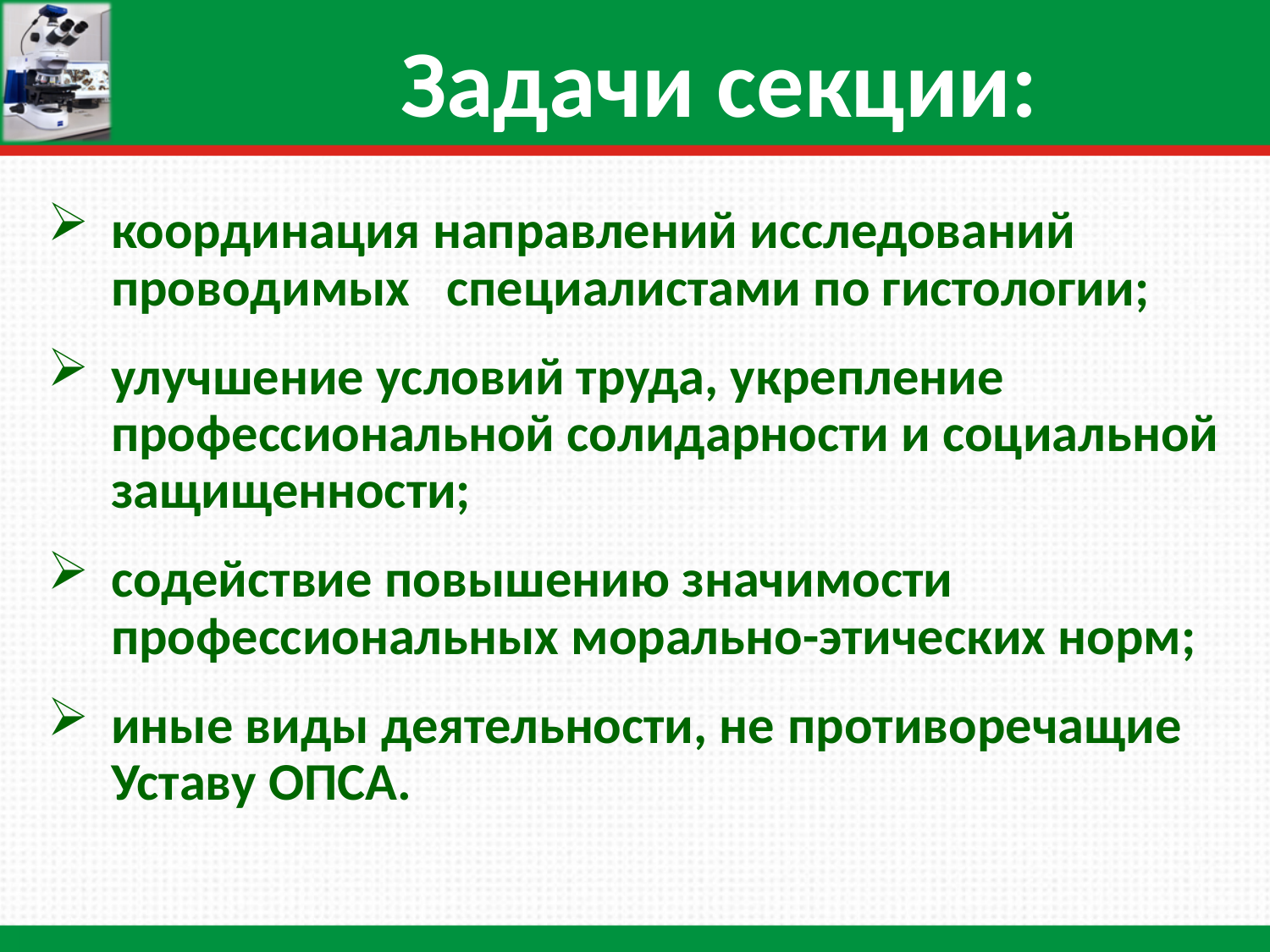

Задачи секции:
координация направлений исследований проводимых   специалистами по гистологии;
улучшение условий труда, укрепление профессиональной солидарности и социальной  защищенности;
содействие повышению значимости профессиональных морально-этических норм;
иные виды деятельности, не противоречащие Уставу ОПСА.